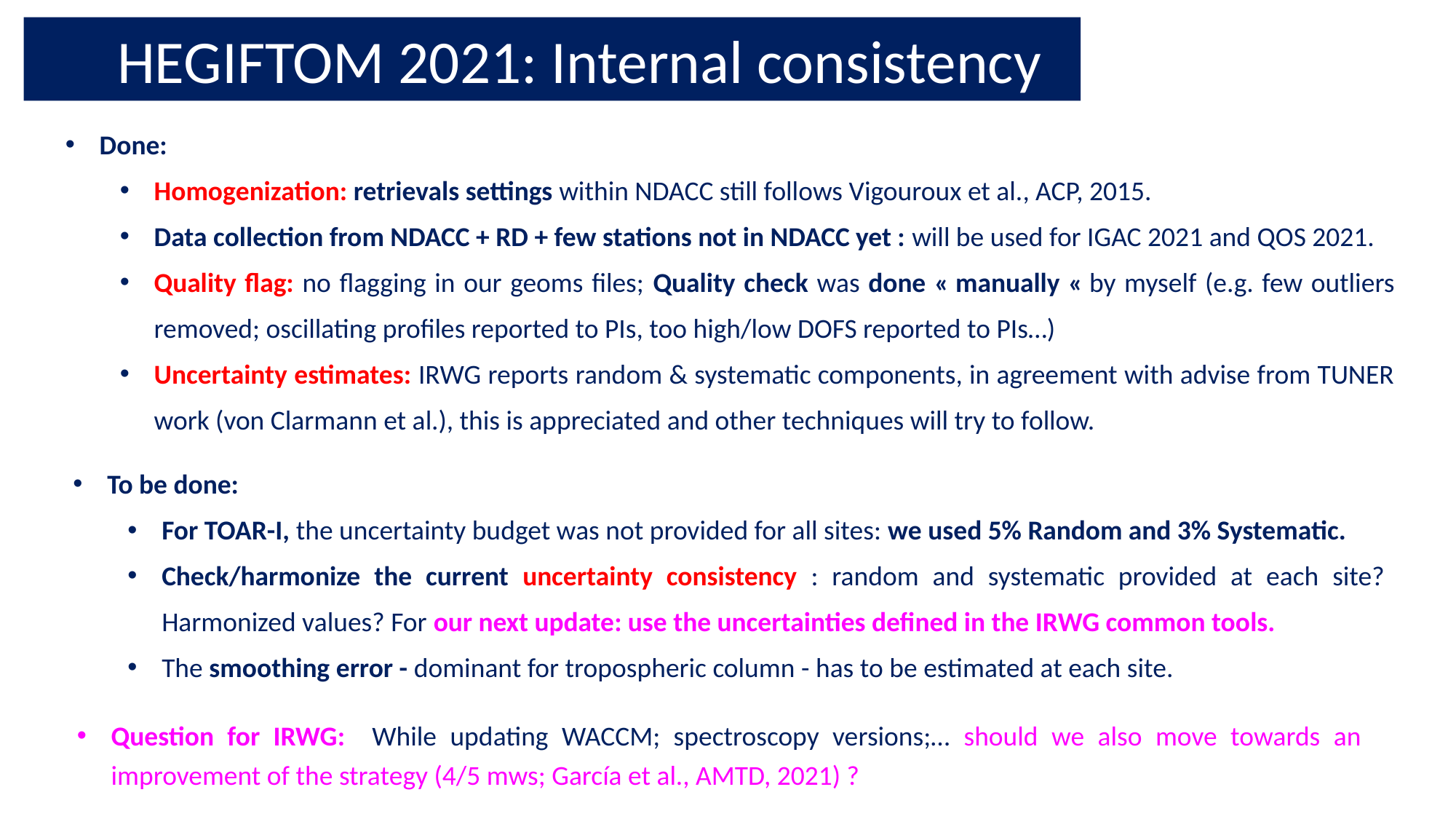

HEGIFTOM 2021: Internal consistency
Done:
Homogenization: retrievals settings within NDACC still follows Vigouroux et al., ACP, 2015.
Data collection from NDACC + RD + few stations not in NDACC yet : will be used for IGAC 2021 and QOS 2021.
Quality flag: no flagging in our geoms files; Quality check was done « manually « by myself (e.g. few outliers removed; oscillating profiles reported to PIs, too high/low DOFS reported to PIs…)
Uncertainty estimates: IRWG reports random & systematic components, in agreement with advise from TUNER work (von Clarmann et al.), this is appreciated and other techniques will try to follow.
To be done:
For TOAR-I, the uncertainty budget was not provided for all sites: we used 5% Random and 3% Systematic.
Check/harmonize the current uncertainty consistency : random and systematic provided at each site? Harmonized values? For our next update: use the uncertainties defined in the IRWG common tools.
The smoothing error - dominant for tropospheric column - has to be estimated at each site.
Question for IRWG:  While updating WACCM; spectroscopy versions;… should we also move towards an improvement of the strategy (4/5 mws; García et al., AMTD, 2021) ?